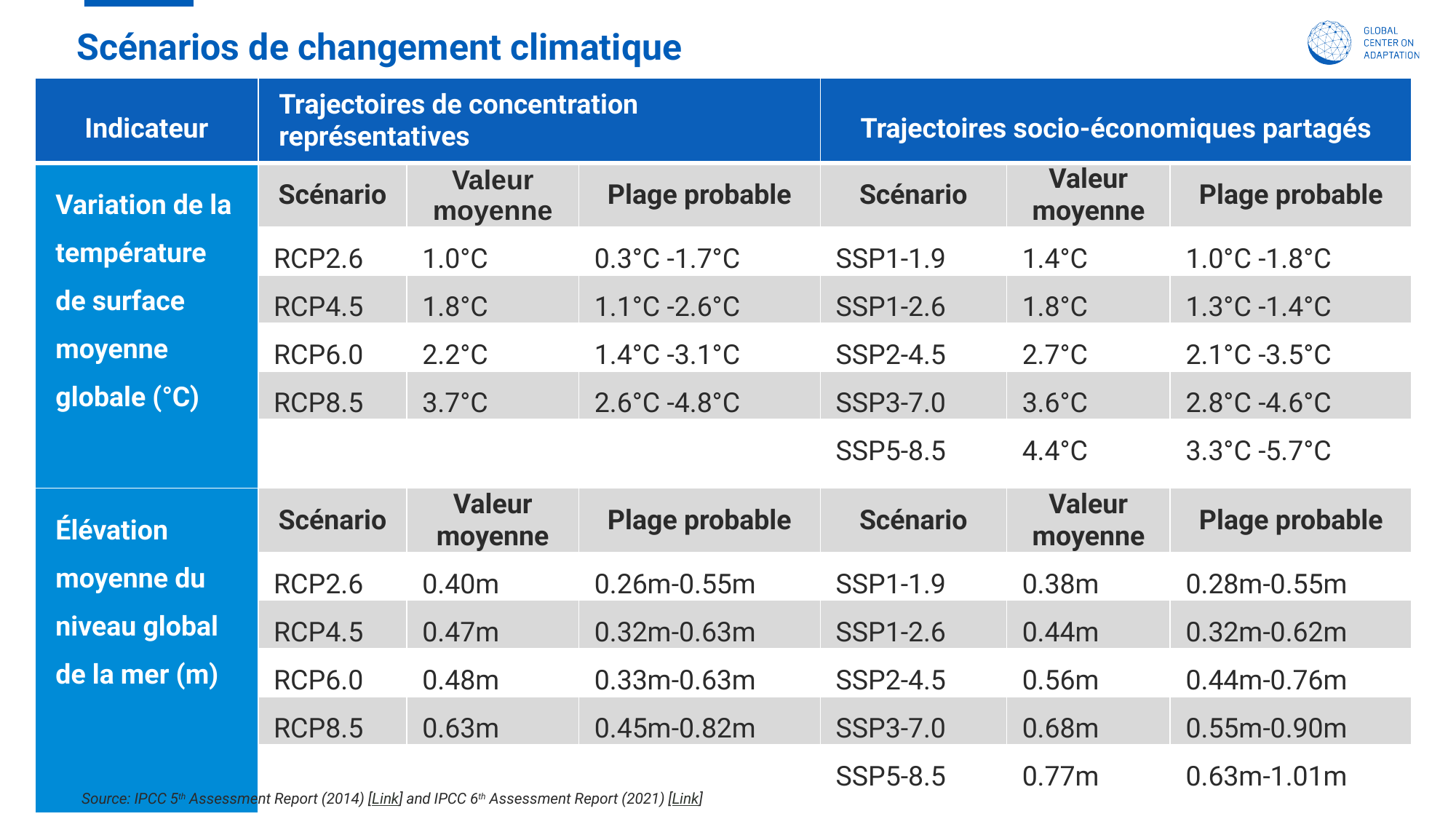

# Scénarios de changement climatique
| Indicateur | Trajectoires de concentration représentatives |  |  | Trajectoires socio-économiques partagés |  |  |
| --- | --- | --- | --- | --- | --- | --- |
| Variation de la température de surface moyenne globale (°C) | Scénario | Valeur moyenne | Plage probable | Scénario | Valeur moyenne | Plage probable |
|  | RCP2.6 | 1.0°C | 0.3°C -1.7°C | SSP1-1.9 | 1.4°C | 1.0°C -1.8°C |
|  | RCP4.5 | 1.8°C | 1.1°C -2.6°C | SSP1-2.6 | 1.8°C | 1.3°C -1.4°C |
|  | RCP6.0 | 2.2°C | 1.4°C -3.1°C | SSP2-4.5 | 2.7°C | 2.1°C -3.5°C |
|  | RCP8.5 | 3.7°C | 2.6°C -4.8°C | SSP3-7.0 | 3.6°C | 2.8°C -4.6°C |
|  |  |  |  | SSP5-8.5 | 4.4°C | 3.3°C -5.7°C |
| Élévation moyenne du niveau global de la mer (m) | Scénario | Valeur moyenne | Plage probable | Scénario | Valeur moyenne | Plage probable |
|  | RCP2.6 | 0.40m | 0.26m-0.55m | SSP1-1.9 | 0.38m | 0.28m-0.55m |
|  | RCP4.5 | 0.47m | 0.32m-0.63m | SSP1-2.6 | 0.44m | 0.32m-0.62m |
|  | RCP6.0 | 0.48m | 0.33m-0.63m | SSP2-4.5 | 0.56m | 0.44m-0.76m |
|  | RCP8.5 | 0.63m | 0.45m-0.82m | SSP3-7.0 | 0.68m | 0.55m-0.90m |
|  |  |  |  | SSP5-8.5 | 0.77m | 0.63m-1.01m |
Source: IPCC 5th Assessment Report (2014) [Link] and IPCC 6th Assessment Report (2021) [Link]